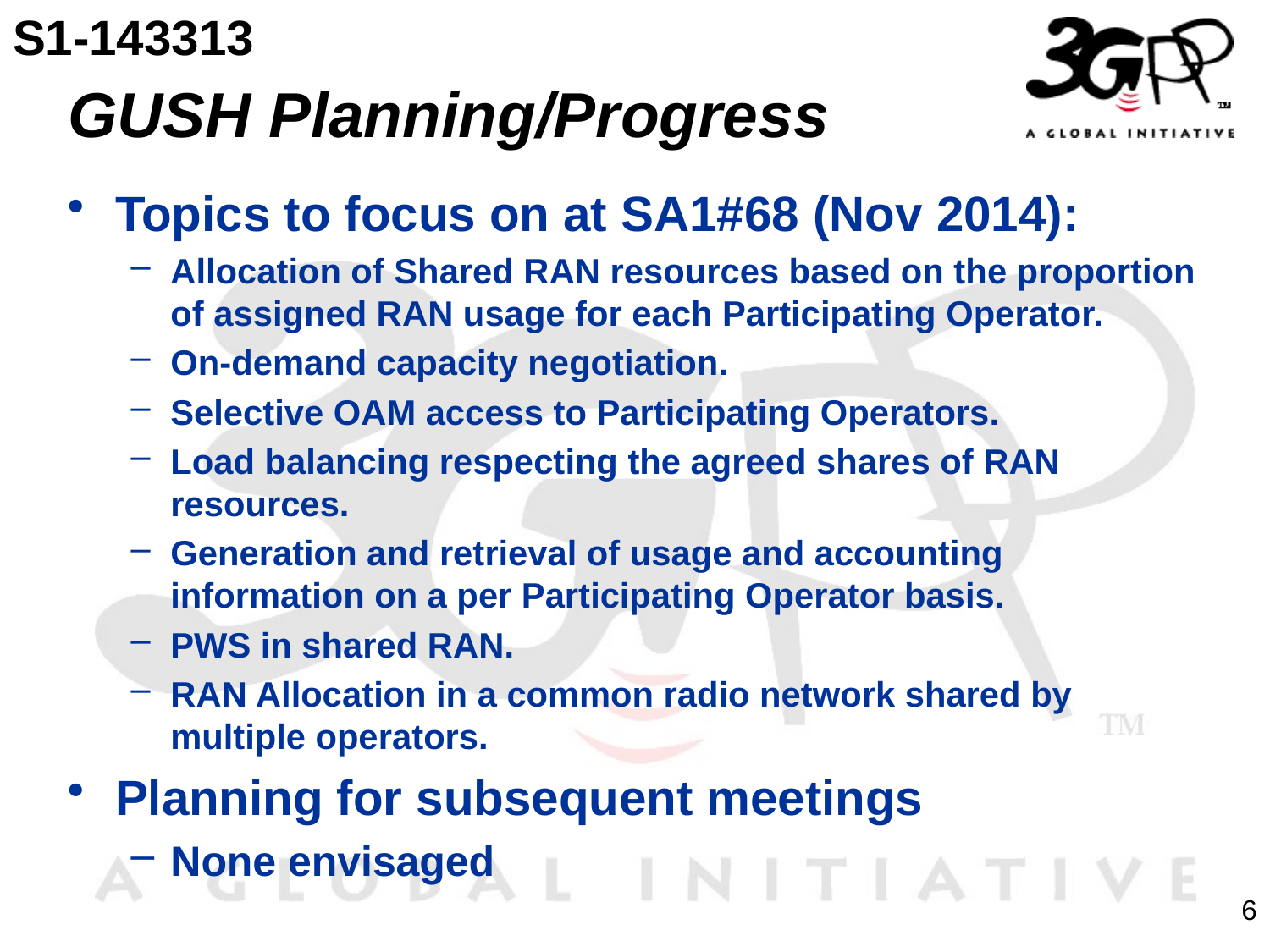

S1-143313
# GUSH Planning/Progress
Topics to focus on at SA1#68 (Nov 2014):
Allocation of Shared RAN resources based on the proportion of assigned RAN usage for each Participating Operator.
On-demand capacity negotiation.
Selective OAM access to Participating Operators.
Load balancing respecting the agreed shares of RAN resources.
Generation and retrieval of usage and accounting information on a per Participating Operator basis.
PWS in shared RAN.
RAN Allocation in a common radio network shared by multiple operators.
Planning for subsequent meetings
None envisaged
6